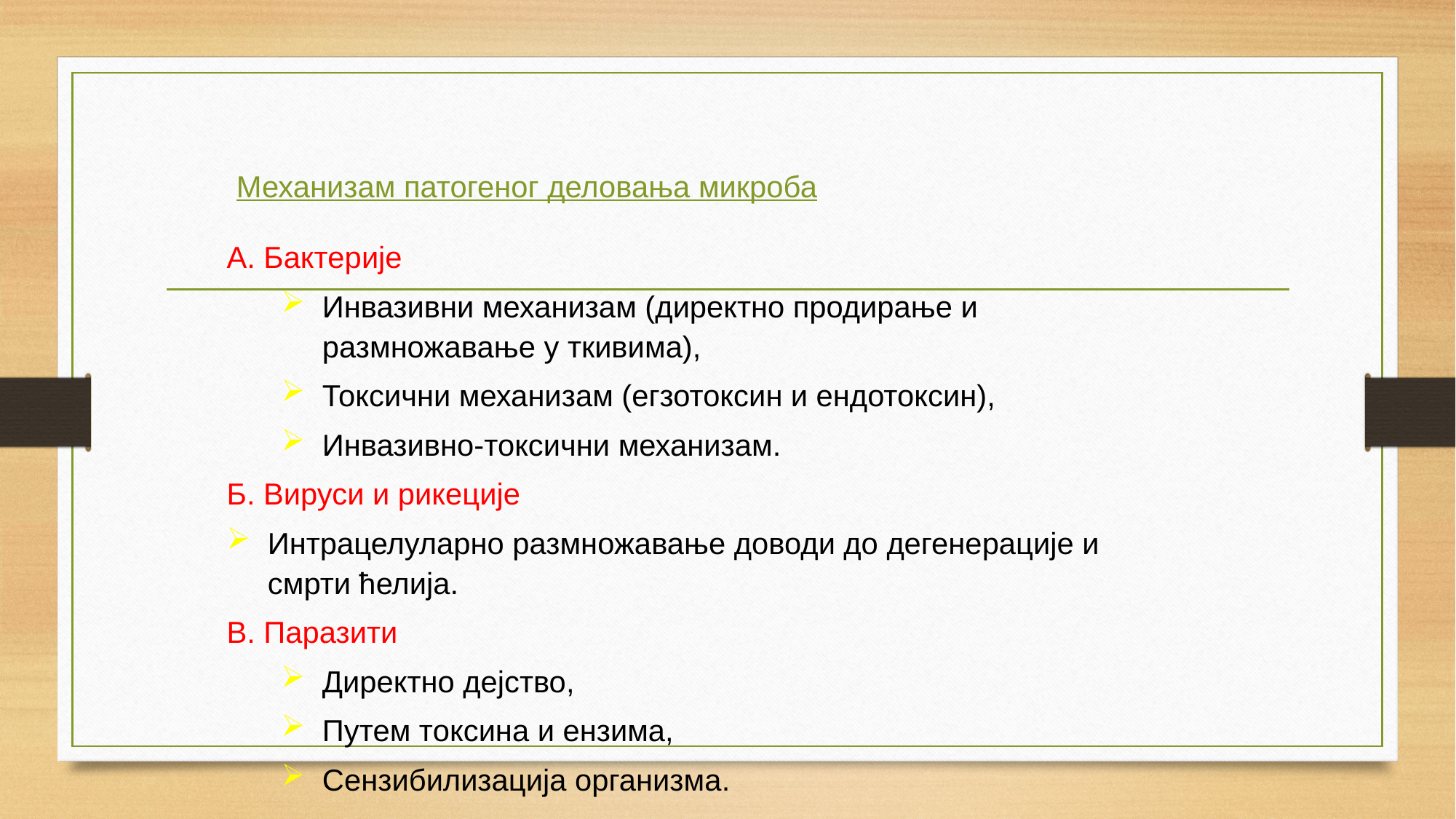

Механизам патогеног деловања микроба
A. Бактерије
Инвазивни механизам (директно продирање и размножавање у ткивима),
Токсични механизам (егзотоксин и ендотоксин),
Инвазивно-токсични механизам.
Б. Вируси и рикеције
Интрацелуларно размножавање доводи до дегенерације и смрти ћелија.
В. Паразити
Директно дејство,
Путем токсина и ензима,
Сензибилизација организма.